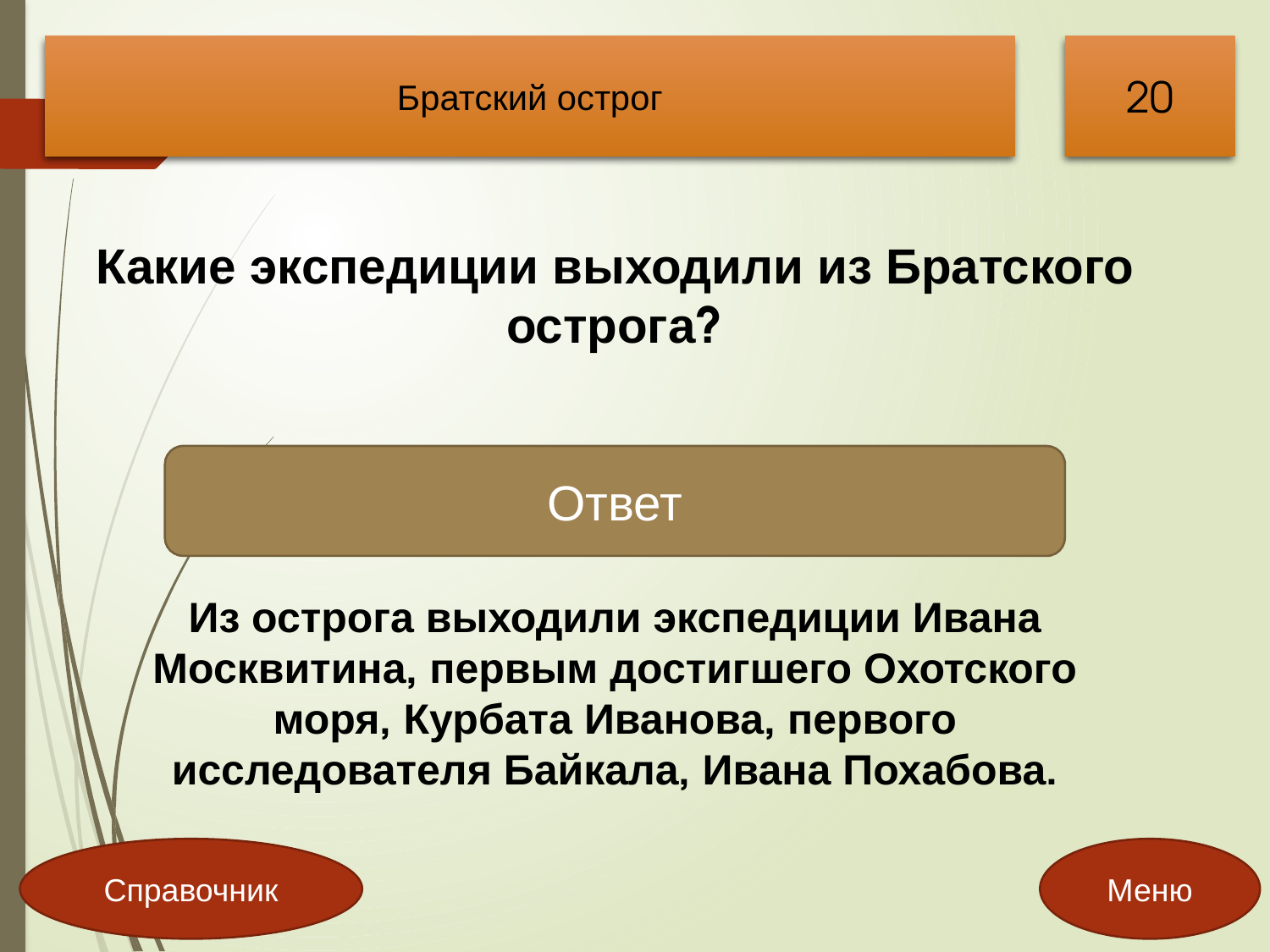

Братский острог
20
Какие экспедиции выходили из Братского острога?
Ответ
Из острога выходили экспедиции Ивана Москвитина, первым достигшего Охотского моря, Курбата Иванова, первого исследователя Байкала, Ивана Похабова.
Справочник
Меню